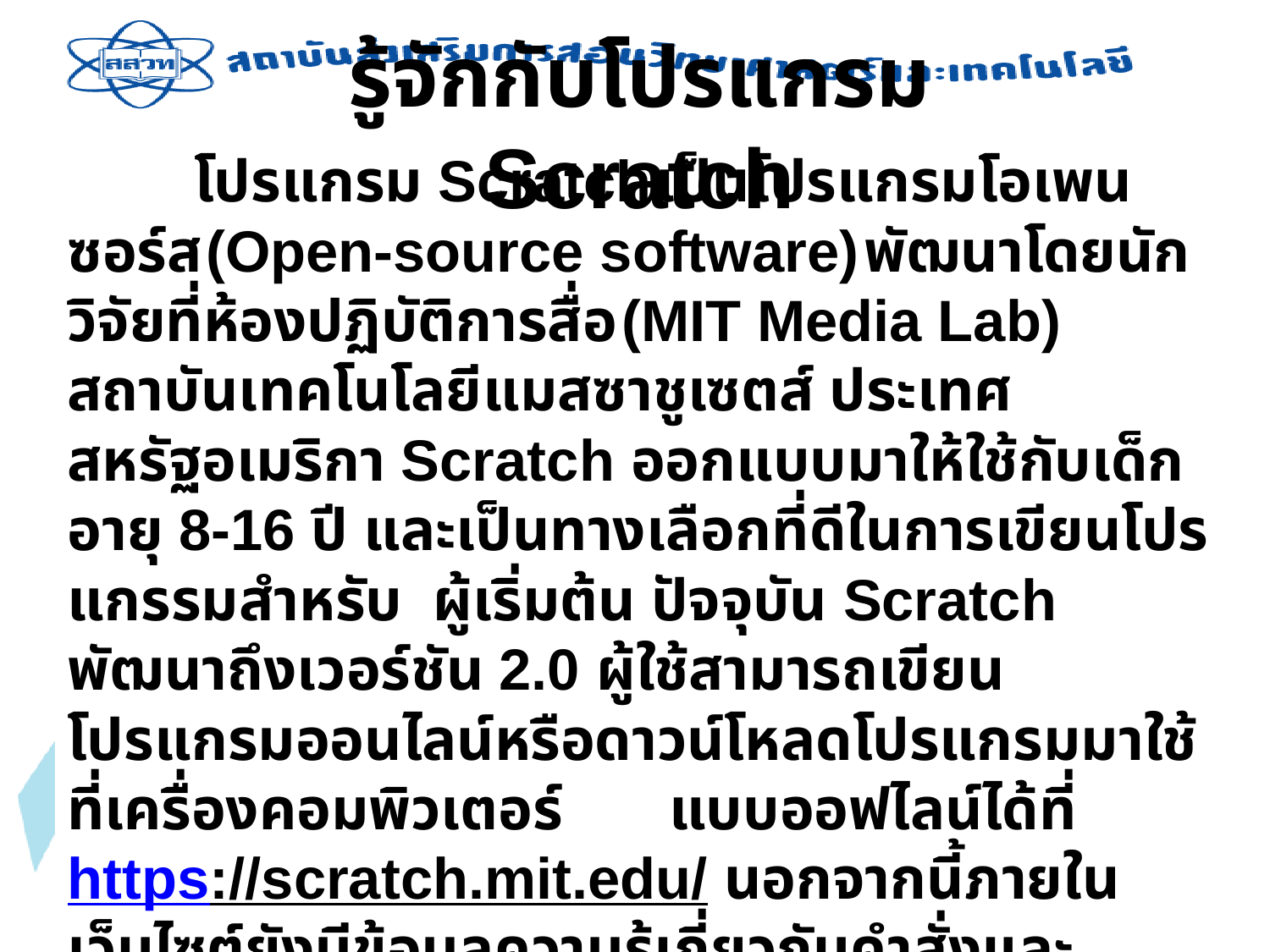

รู้จักกับโปรแกรม Scratch
	โปรแกรม Scratch เป็นโปรแกรมโอเพนซอร์ส (Open-source software) พัฒนาโดยนักวิจัยที่ห้องปฏิบัติการสื่อ (MIT Media Lab) สถาบันเทคโนโลยีแมสซาชูเซตส์ ประเทศสหรัฐอเมริกา Scratch ออกแบบมาให้ใช้กับเด็กอายุ 8-16 ปี และเป็นทางเลือกที่ดีในการเขียนโปรแกรรมสำหรับ  ผู้เริ่มต้น ปัจจุบัน Scratch พัฒนาถึงเวอร์ชัน 2.0 ผู้ใช้สามารถเขียนโปรแกรมออนไลน์หรือดาวน์โหลดโปรแกรมมาใช้ที่เครื่องคอมพิวเตอร์       แบบออฟไลน์ได้ที่ https://scratch.mit.edu/ นอกจากนี้ภายในเว็บไซต์ยังมีข้อมูลความรู้เกี่ยวกับคำสั่งและตัวอย่างของโปรแกรม Scratch อีกทั้งยังมีแหล่งชุมชนออนไลน์ให้ได้ศึกษาและเรียนรู้การทำงานร่วมกันโดยสามารถเผยแพร่ผลงานของตนและสามารถนำโปรแกรมของผู้อื่นที่อัปโหลดไว้มาปรับแก้ได้อีกด้วย